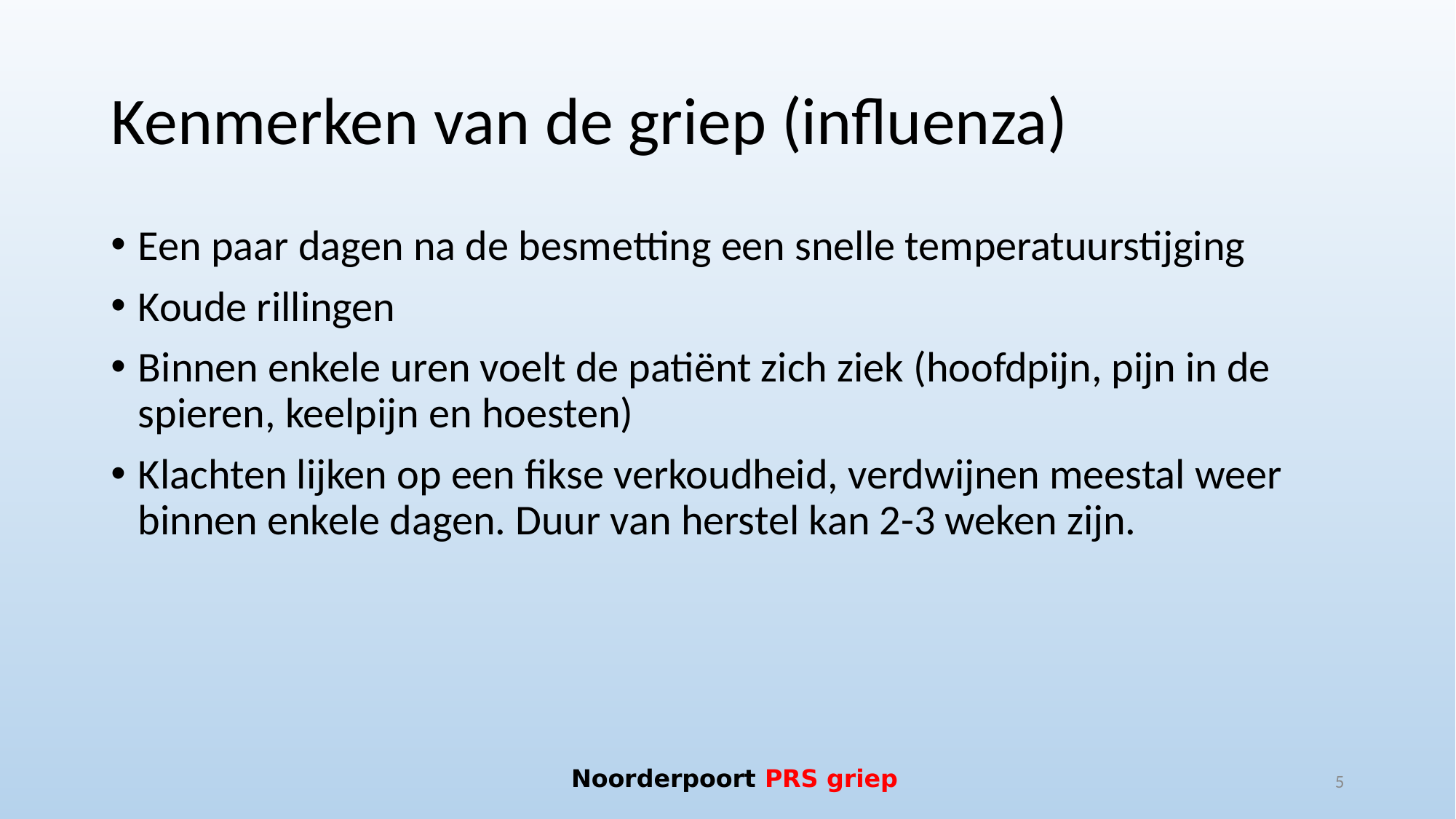

# Kenmerken van de griep (influenza)
Een paar dagen na de besmetting een snelle temperatuurstijging
Koude rillingen
Binnen enkele uren voelt de patiënt zich ziek (hoofdpijn, pijn in de spieren, keelpijn en hoesten)
Klachten lijken op een fikse verkoudheid, verdwijnen meestal weer binnen enkele dagen. Duur van herstel kan 2-3 weken zijn.
Noorderpoort PRS griep
5